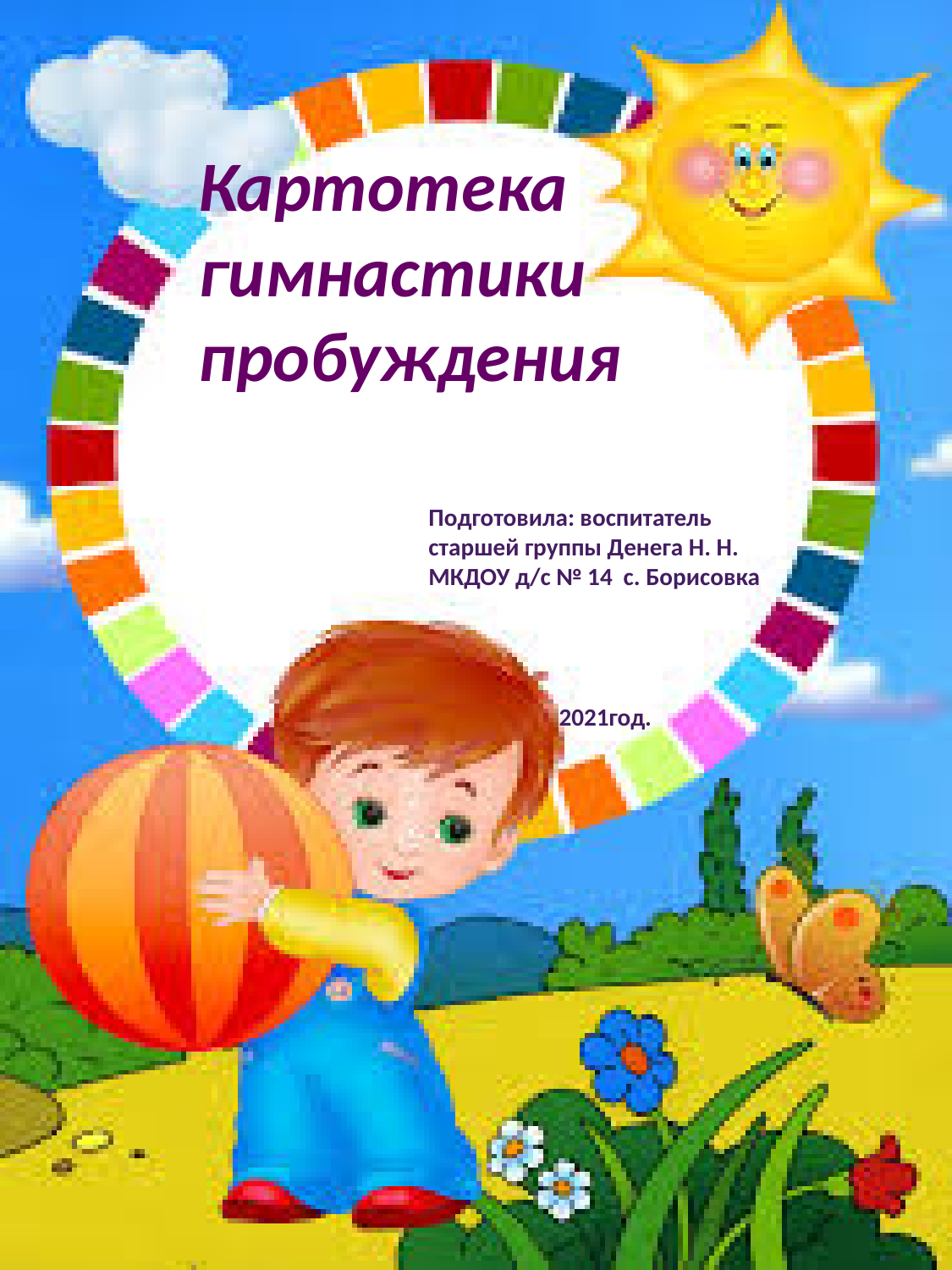

Картотека гимнастики пробуждения
Подготовила: воспитатель старшей группы Денега Н. Н.  МКДОУ д/с № 14  с. Борисовка
2021год.